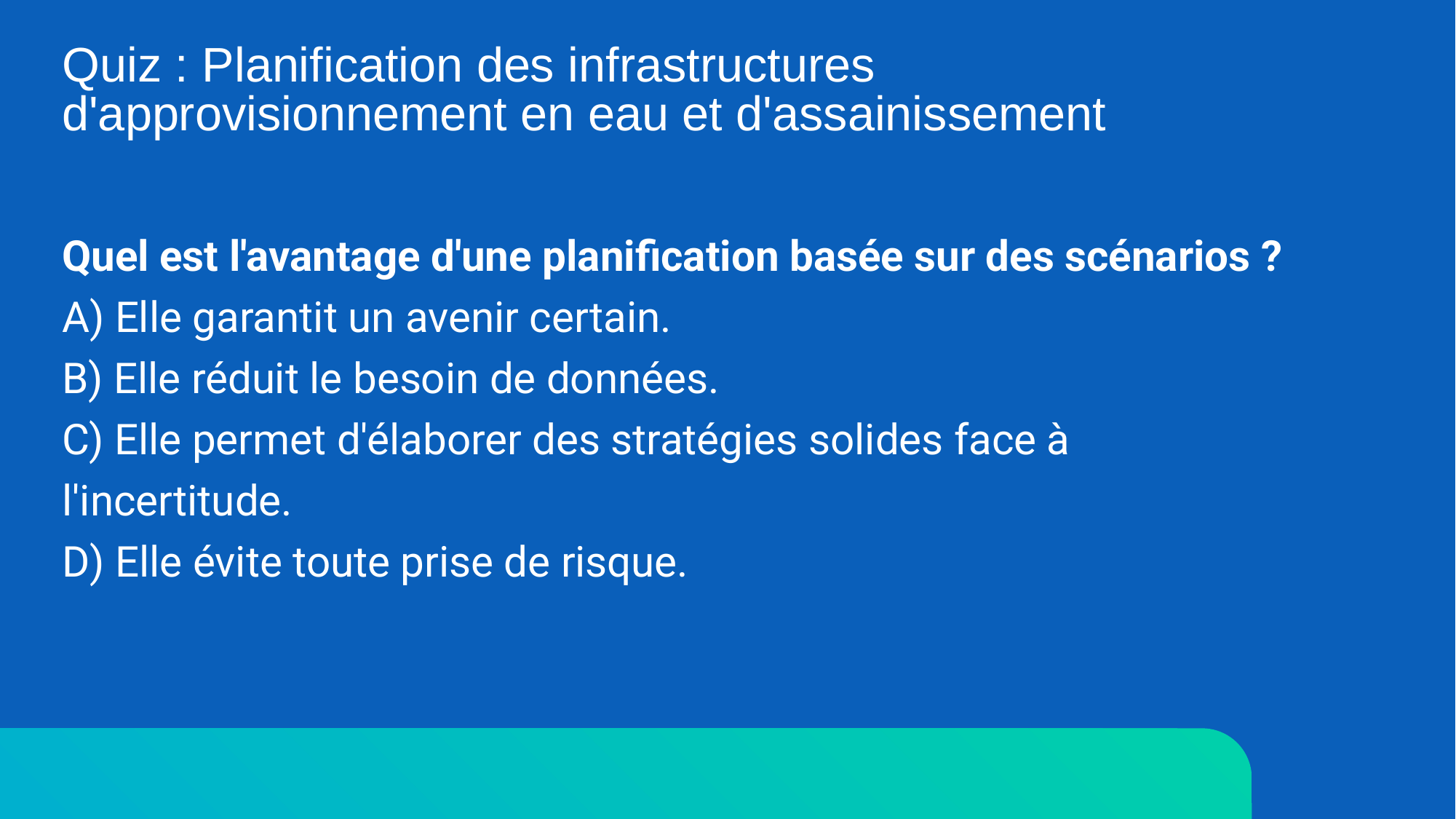

# Quiz : Planification des infrastructures d'approvisionnement en eau et d'assainissement
Quel est l'avantage d'une planification basée sur des scénarios ?
A) Elle garantit un avenir certain.
B) Elle réduit le besoin de données.
C) Elle permet d'élaborer des stratégies solides face à l'incertitude.
D) Elle évite toute prise de risque.